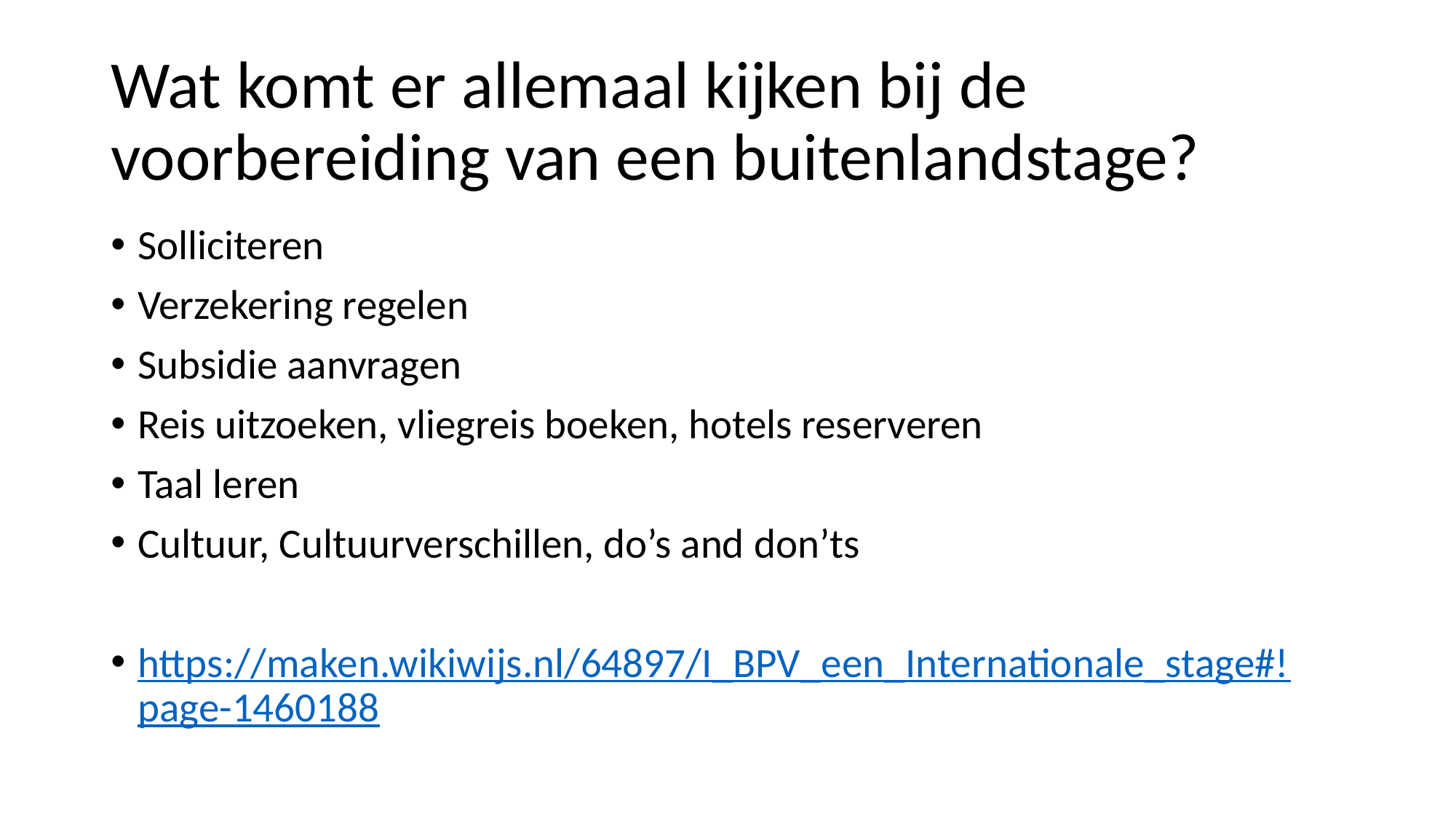

# Wat komt er allemaal kijken bij de voorbereiding van een buitenlandstage?
Solliciteren
Verzekering regelen
Subsidie aanvragen
Reis uitzoeken, vliegreis boeken, hotels reserveren
Taal leren
Cultuur, Cultuurverschillen, do’s and don’ts

https://maken.wikiwijs.nl/64897/I_BPV_een_Internationale_stage#!page-1460188